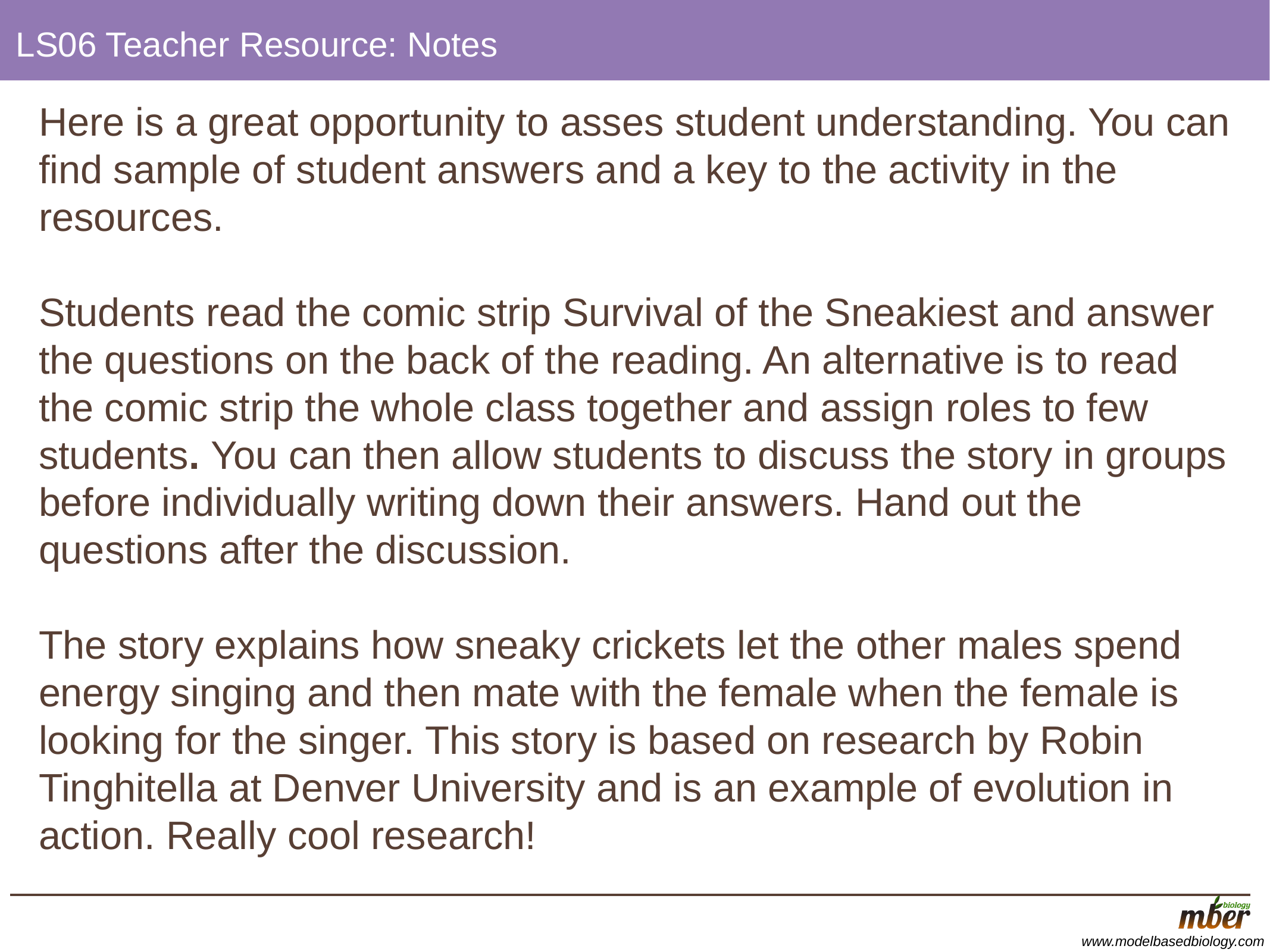

# LS06 Teacher Resource: Notes
Here is a great opportunity to asses student understanding. You can find sample of student answers and a key to the activity in the resources.

Students read the comic strip Survival of the Sneakiest and answer the questions on the back of the reading. An alternative is to read the comic strip the whole class together and assign roles to few students. You can then allow students to discuss the story in groups before individually writing down their answers. Hand out the questions after the discussion.

The story explains how sneaky crickets let the other males spend energy singing and then mate with the female when the female is looking for the singer. This story is based on research by Robin Tinghitella at Denver University and is an example of evolution in action. Really cool research!